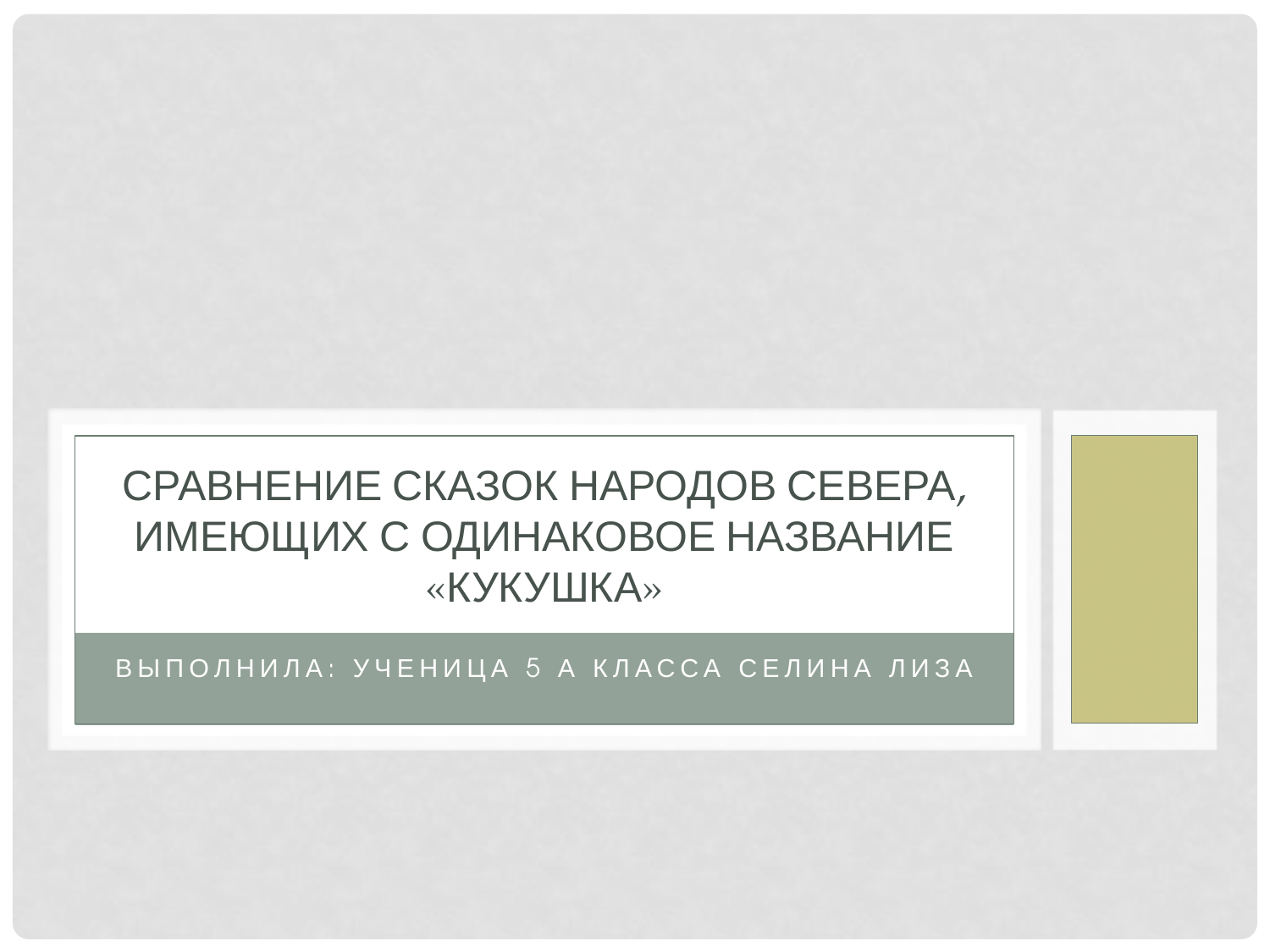

# Сравнение сказок народов севера, имеющих с одинаковое название «Кукушка»
Выполнила: ученица 5 А класса Селина Лиза